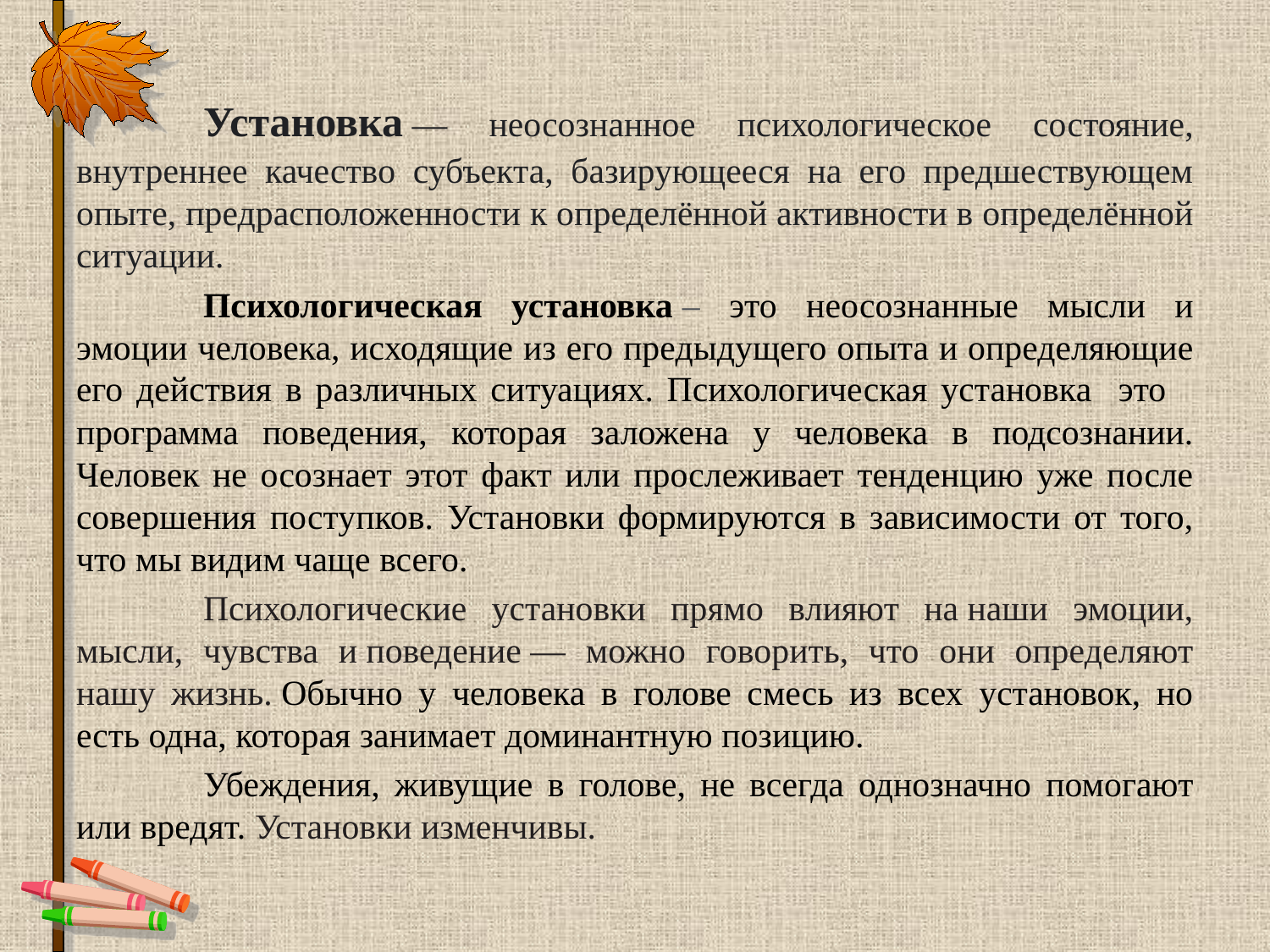

Установка — неосознанное психологическое состояние, внутреннее качество субъекта, базирующееся на его предшествующем опыте, предрасположенности к определённой активности в определённой ситуации.
	Психологическая установка – это неосознанные мысли и эмоции человека, исходящие из его предыдущего опыта и определяющие его действия в различных ситуациях. Психологическая установка  это   программа поведения, которая заложена у человека в подсознании. Человек не осознает этот факт или прослеживает тенденцию уже после совершения поступков. Установки формируются в зависимости от того, что мы видим чаще всего.
	Психологические установки прямо влияют на наши эмоции, мысли, чувства и поведение — можно говорить, что они определяют нашу жизнь. Обычно у человека в голове смесь из всех установок, но есть одна, которая занимает доминантную позицию.
	Убеждения, живущие в голове, не всегда однозначно помогают или вредят. Установки изменчивы.